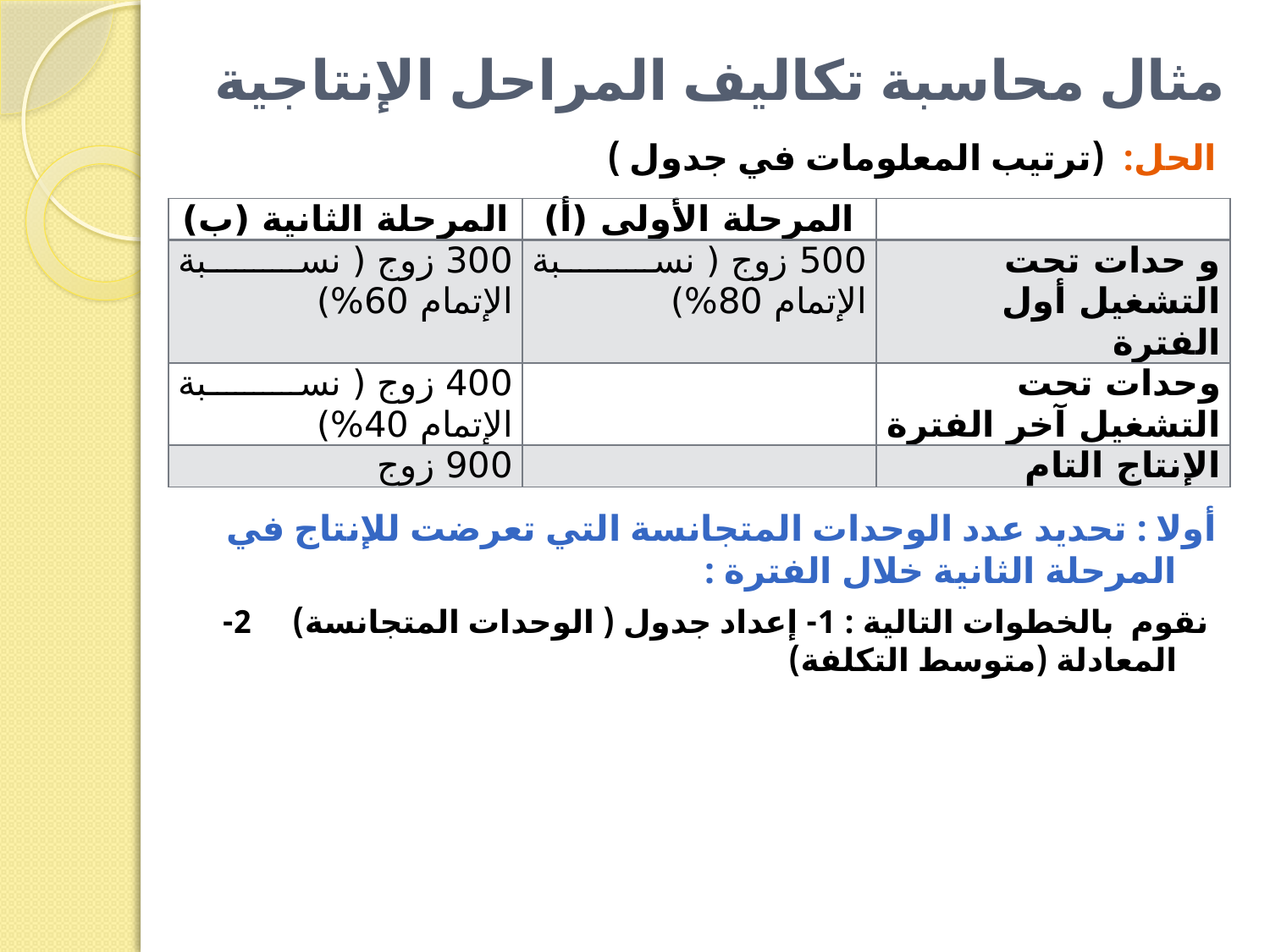

# مثال محاسبة تكاليف المراحل الإنتاجية
الحل:  (ترتيب المعلومات في جدول )

أولا : تحديد عدد الوحدات المتجانسة التي تعرضت للإنتاج في المرحلة الثانية خلال الفترة :
 نقوم  بالخطوات التالية : 1- إعداد جدول ( الوحدات المتجانسة)     2-المعادلة (متوسط التكلفة)

| المرحلة الثانية (ب) | المرحلة الأولى (أ) |  |
| --- | --- | --- |
| 300 زوج ( نسبة الإتمام 60%) | 500 زوج ( نسبة الإتمام 80%) | و حدات تحت التشغيل أول الفترة |
| 400 زوج ( نسبة الإتمام 40%) |  | وحدات تحت التشغيل آخر الفترة |
| 900 زوج |  | الإنتاج التام |